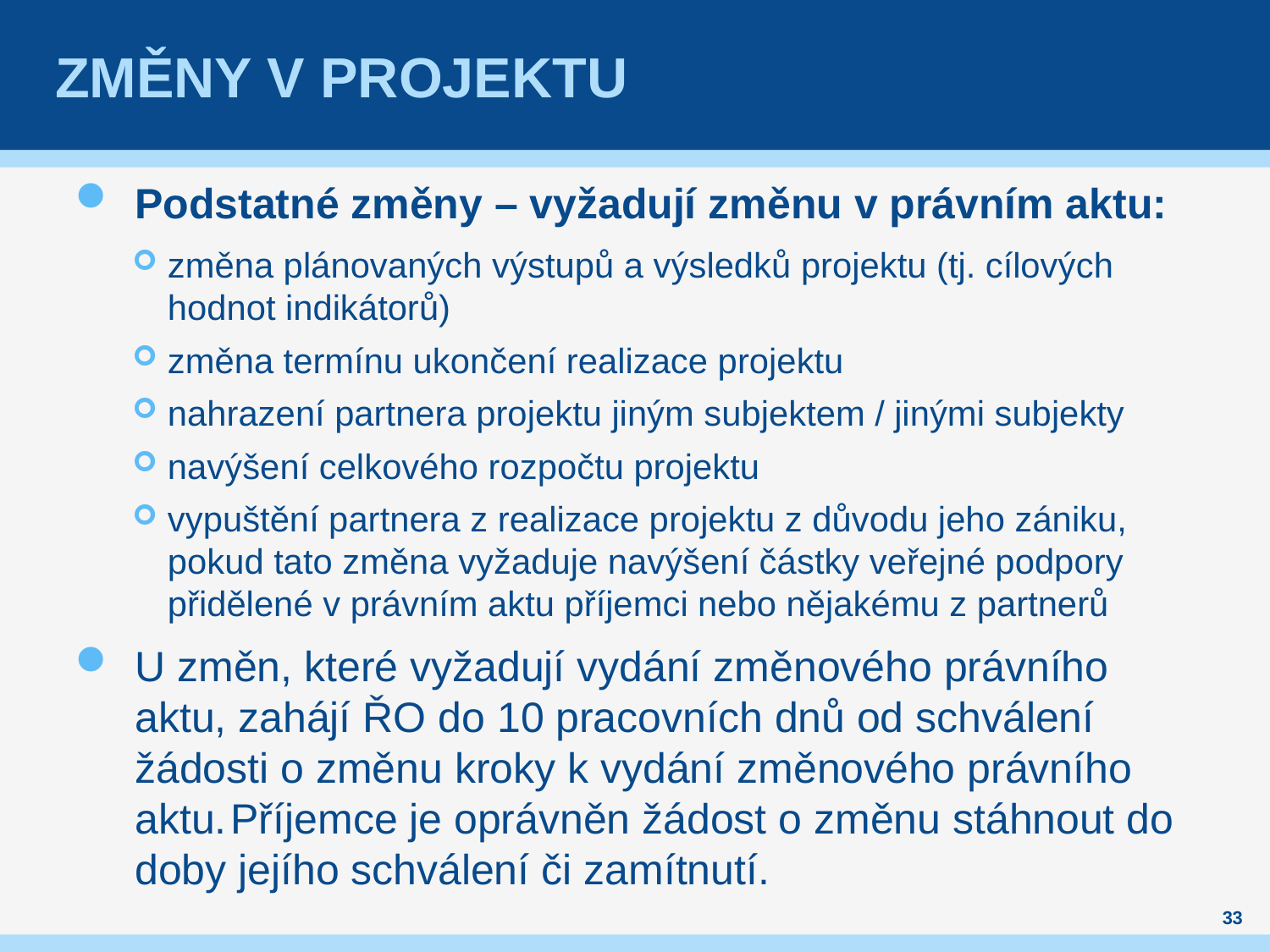

# Změny v projektu
Podstatné změny – vyžadují změnu v právním aktu:
změna plánovaných výstupů a výsledků projektu (tj. cílových hodnot indikátorů)
změna termínu ukončení realizace projektu
nahrazení partnera projektu jiným subjektem / jinými subjekty
navýšení celkového rozpočtu projektu
vypuštění partnera z realizace projektu z důvodu jeho zániku, pokud tato změna vyžaduje navýšení částky veřejné podpory přidělené v právním aktu příjemci nebo nějakému z partnerů
U změn, které vyžadují vydání změnového právního aktu, zahájí ŘO do 10 pracovních dnů od schválení žádosti o změnu kroky k vydání změnového právního aktu. Příjemce je oprávněn žádost o změnu stáhnout do doby jejího schválení či zamítnutí.
33